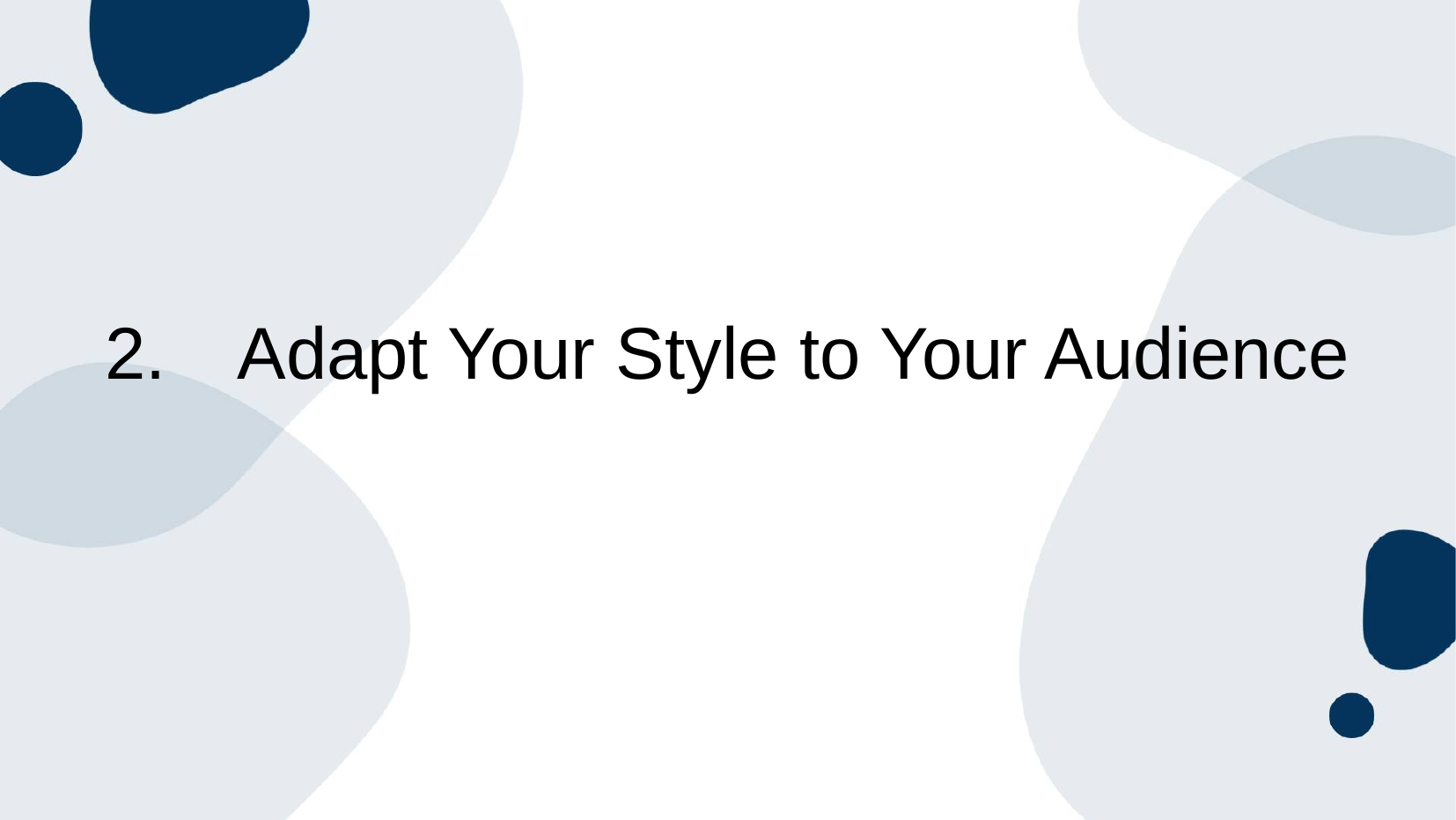

# 2.	Adapt Your Style to Your Audience